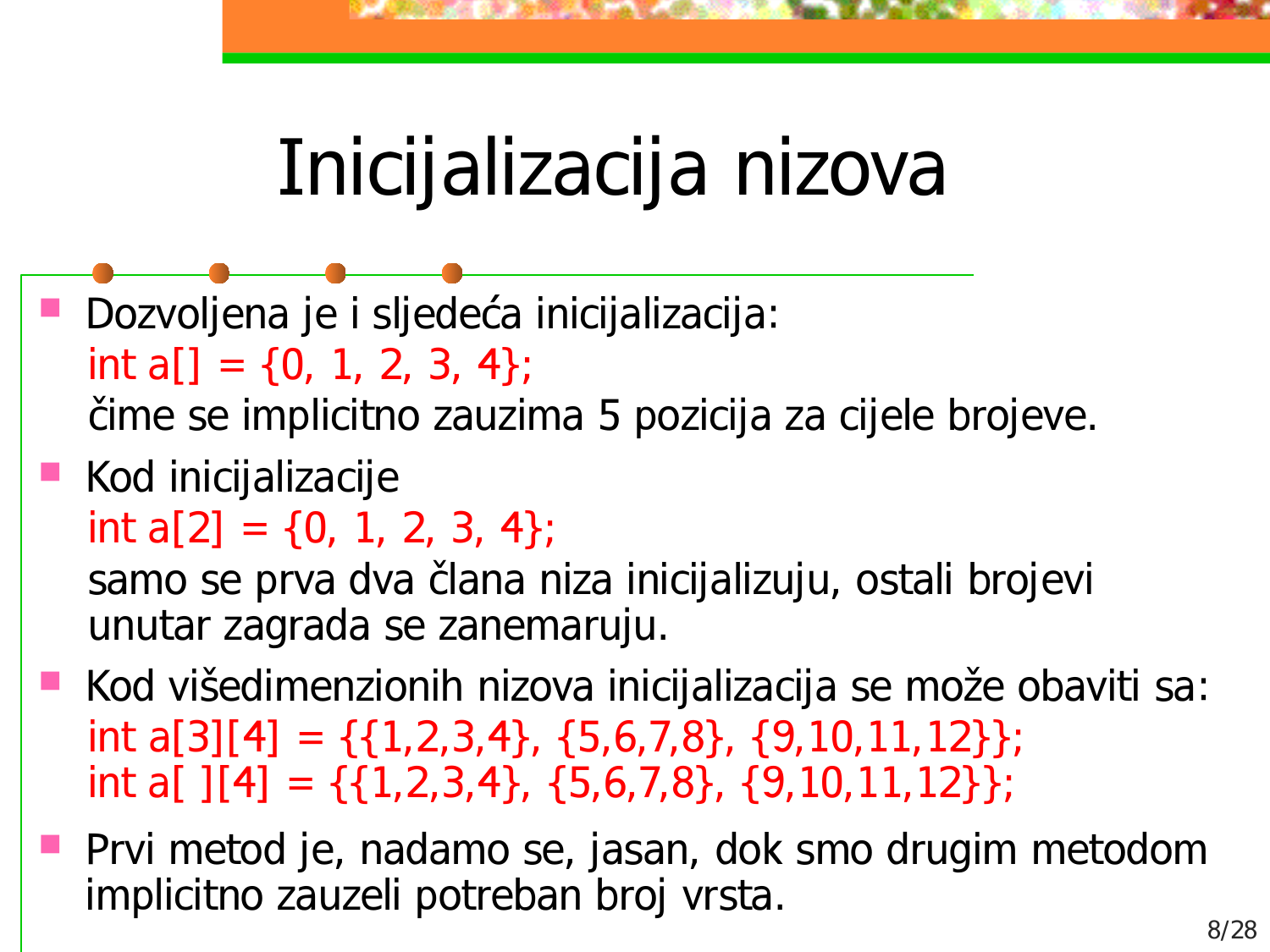

# Inicijalizacija nizova
Dozvoljena je i sljedeća inicijalizacija:
int a[] = {0, 1, 2, 3, 4};
čime se implicitno zauzima 5 pozicija za cijele brojeve.
Kod inicijalizacije
int a[2] = {0, 1, 2, 3, 4};
samo se prva dva člana niza inicijalizuju, ostali brojevi unutar zagrada se zanemaruju.
Kod višedimenzionih nizova inicijalizacija se može obaviti sa:
int a[3][4] = {{1,2,3,4}, {5,6,7,8}, {9,10,11,12}};
int a[ ][4] = {{1,2,3,4}, {5,6,7,8}, {9,10,11,12}};
Prvi metod je, nadamo se, jasan, dok smo drugim metodom implicitno zauzeli potreban broj vrsta.
8/28